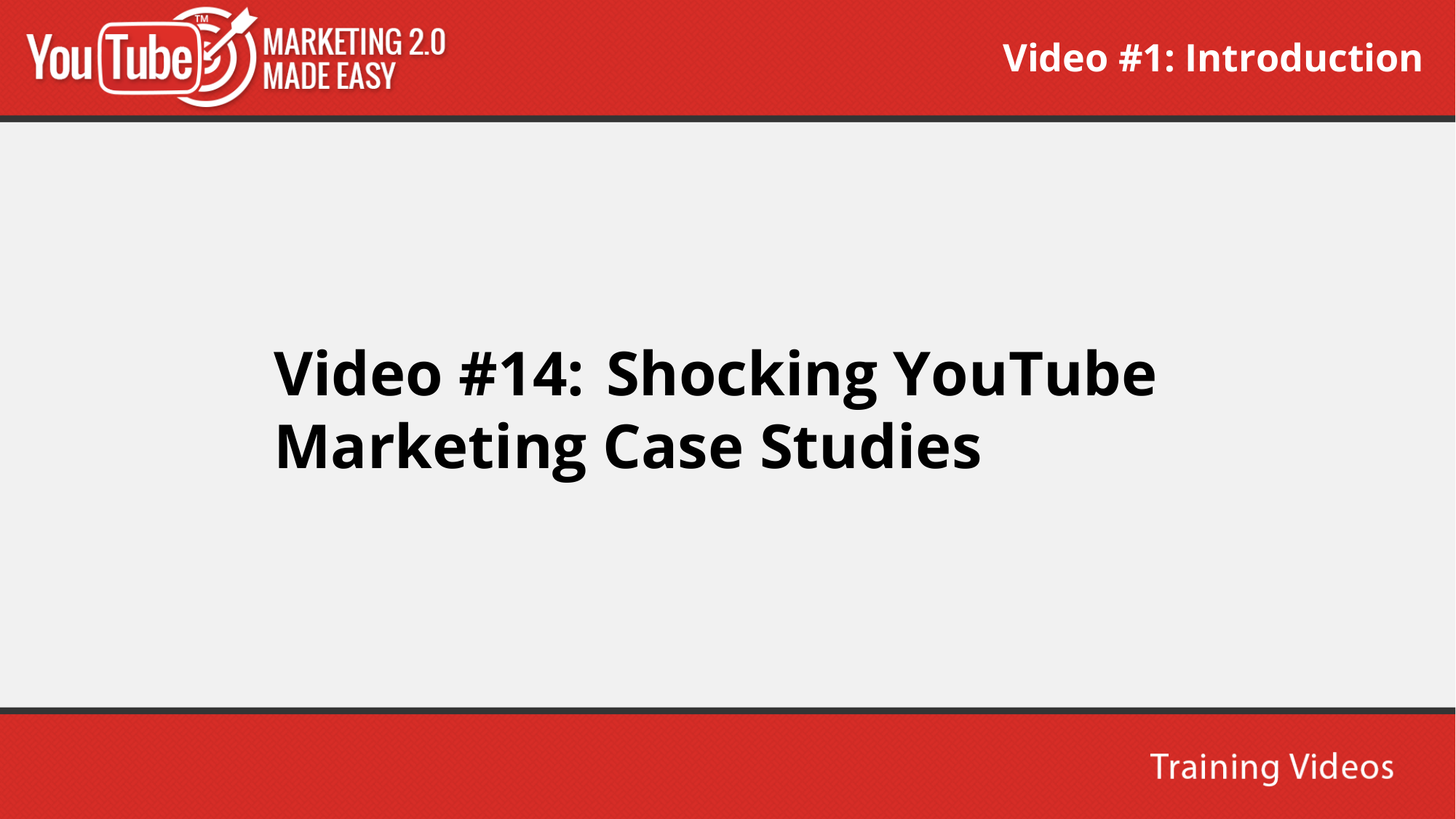

Video #1: Introduction
Video #14:
                     Shocking YouTube Marketing Case Studies